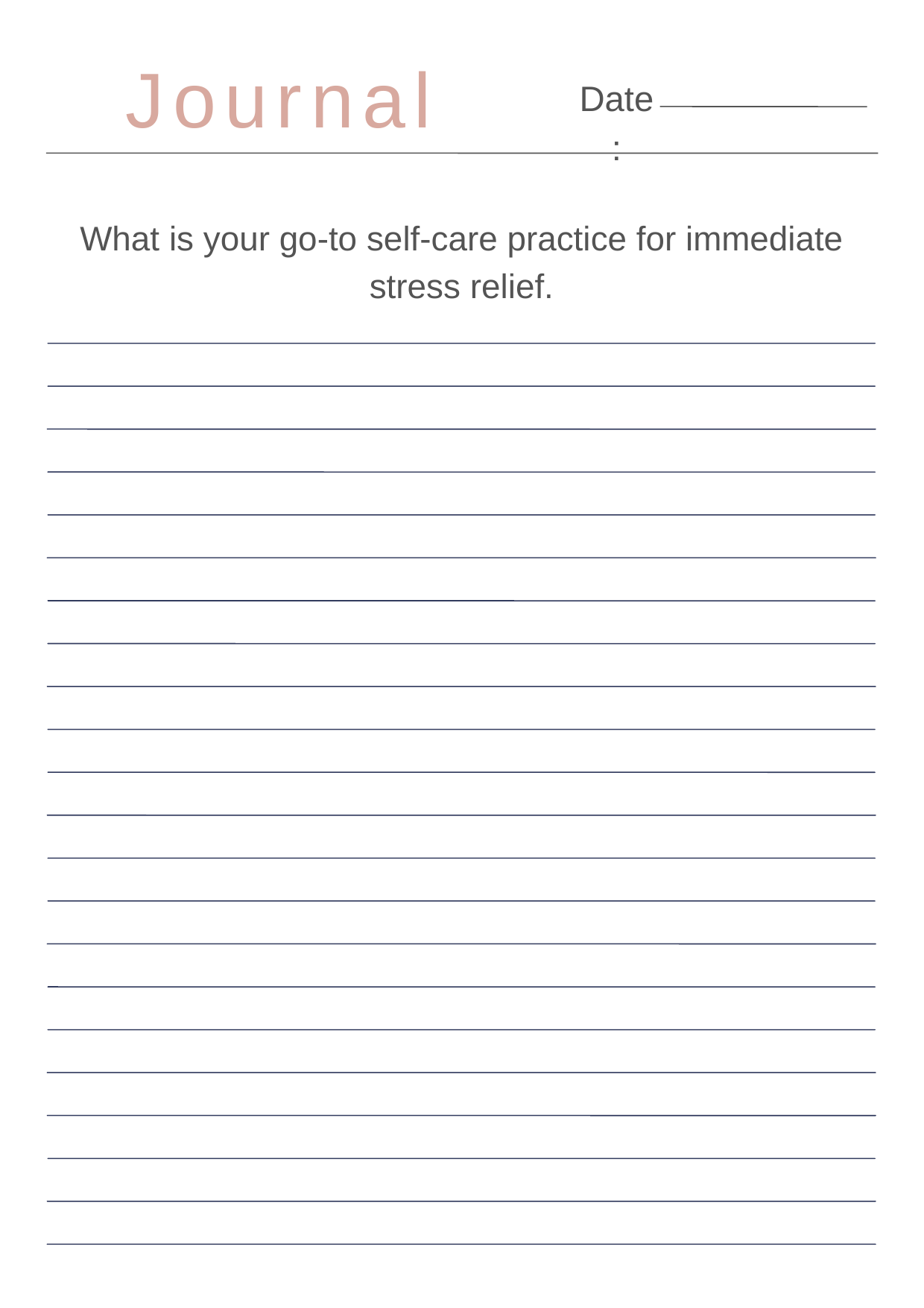

Journal
Date:

What is your go-to self-care practice for immediate stress relief.